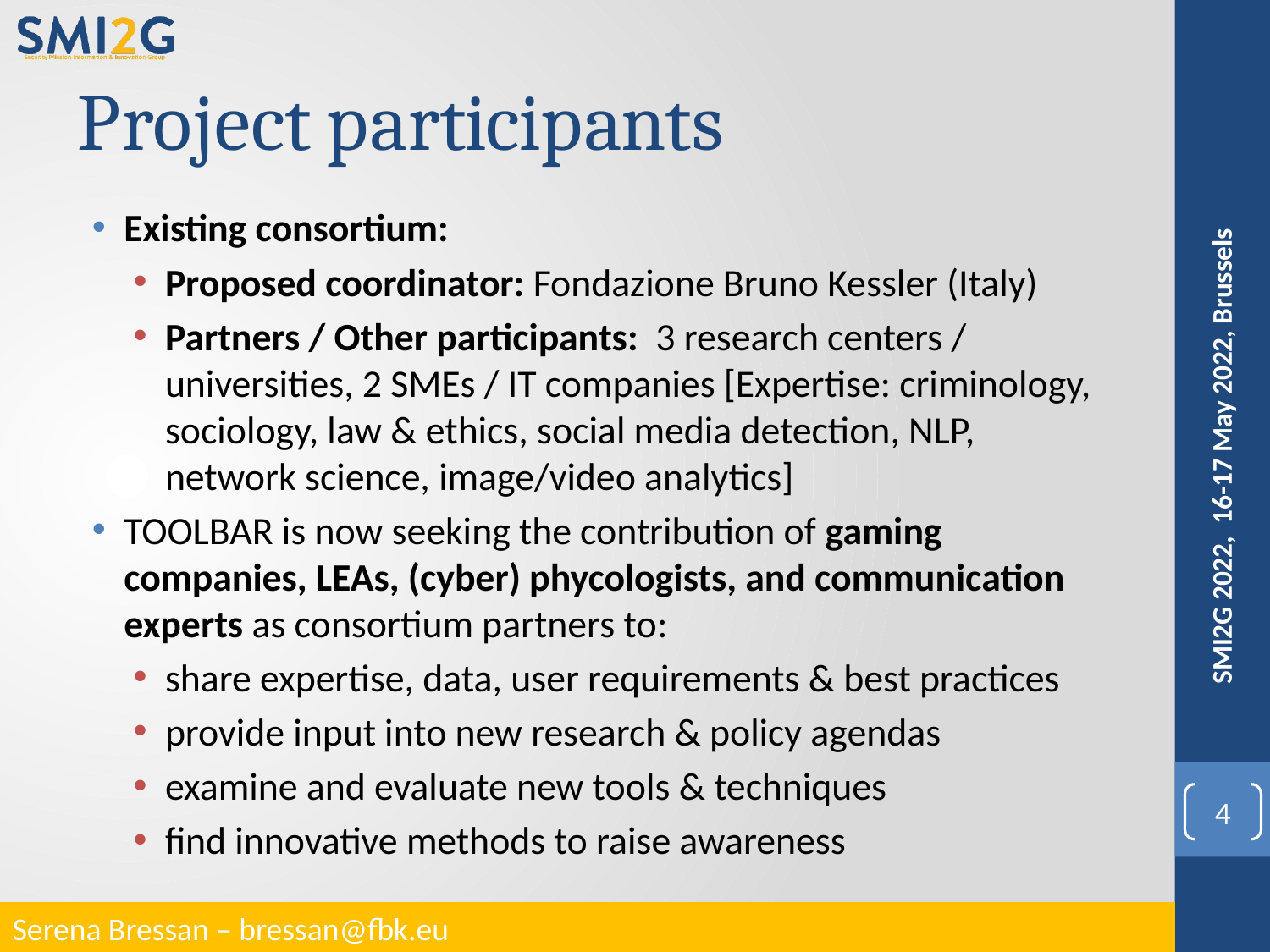

# Project participants
Existing consortium:
Proposed coordinator: Fondazione Bruno Kessler (Italy)
Partners / Other participants:  3 research centers / universities, 2 SMEs / IT companies [Expertise: criminology, sociology, law & ethics, social media detection, NLP, network science, image/video analytics]
TOOLBAR is now seeking the contribution of gaming companies, LEAs, (cyber) phycologists, and communication experts as consortium partners to:
share expertise, data, user requirements & best practices
provide input into new research & policy agendas
examine and evaluate new tools & techniques
find innovative methods to raise awareness
SMI2G 2022,  16-17 May 2022, Brussels
4
Serena Bressan – bressan@fbk.eu